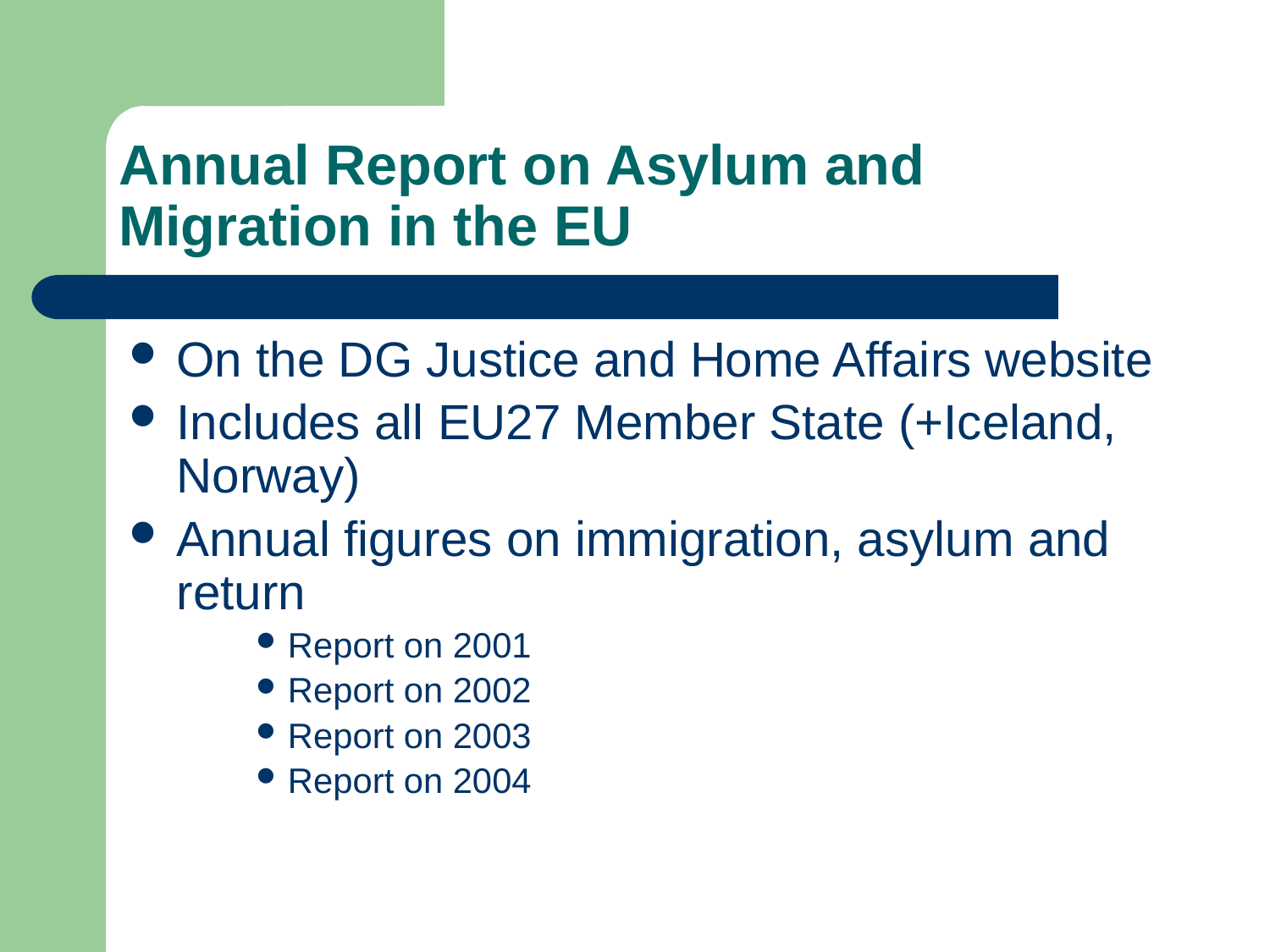

# Annual Report on Asylum and Migration in the EU
On the DG Justice and Home Affairs website
Includes all EU27 Member State (+Iceland, Norway)
Annual figures on immigration, asylum and return
Report on 2001
Report on 2002
Report on 2003
Report on 2004